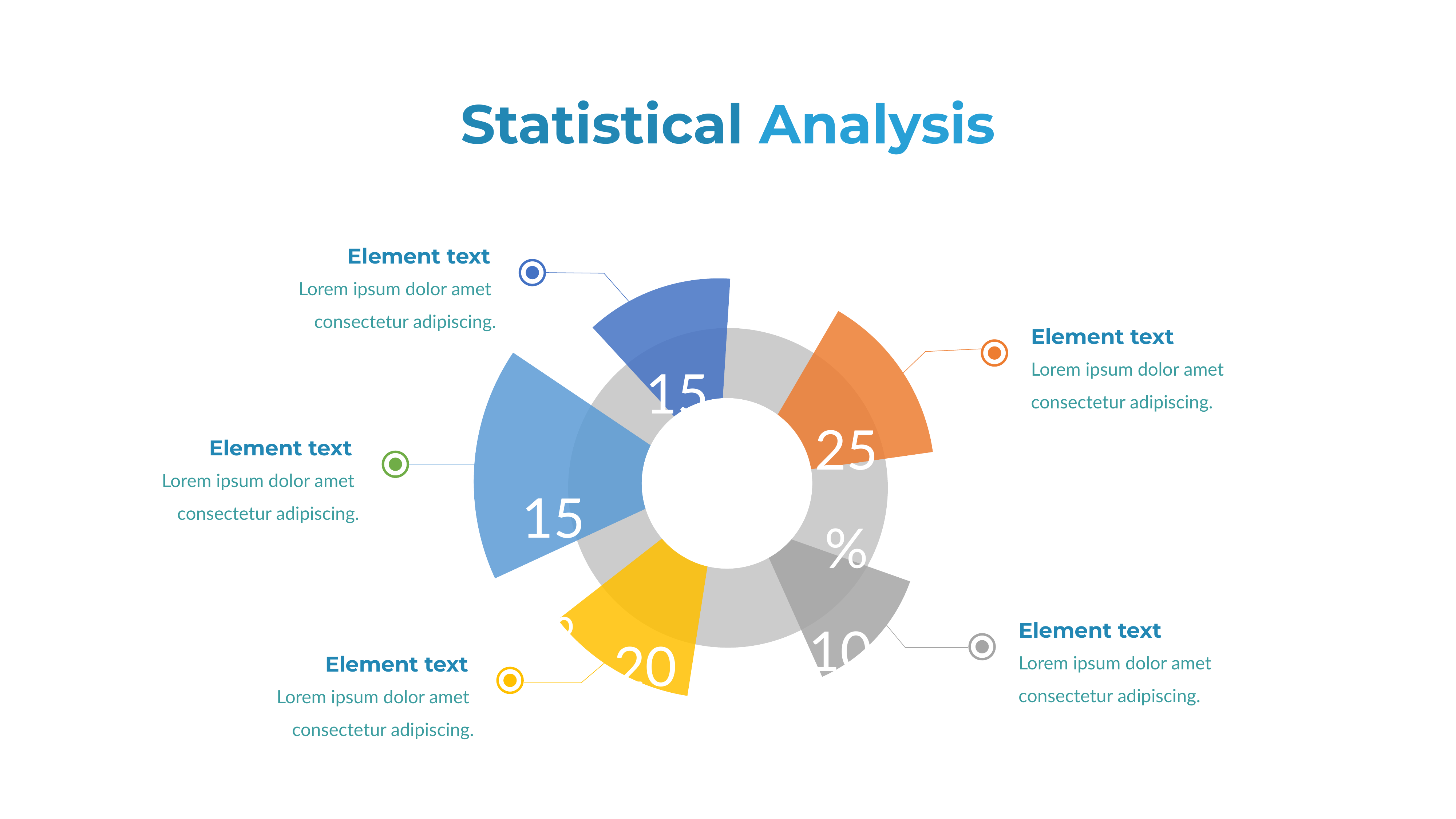

Statistical Analysis
Element text

Lorem ipsum dolor amet
consectetur adipiscing.

Element text
15%

Lorem ipsum dolor amet
consectetur adipiscing.

25%

Element text
15%

Lorem ipsum dolor amet
consectetur adipiscing.
10%
20%
Element text

Element text
Lorem ipsum dolor amet
consectetur adipiscing.

Lorem ipsum dolor amet
consectetur adipiscing.